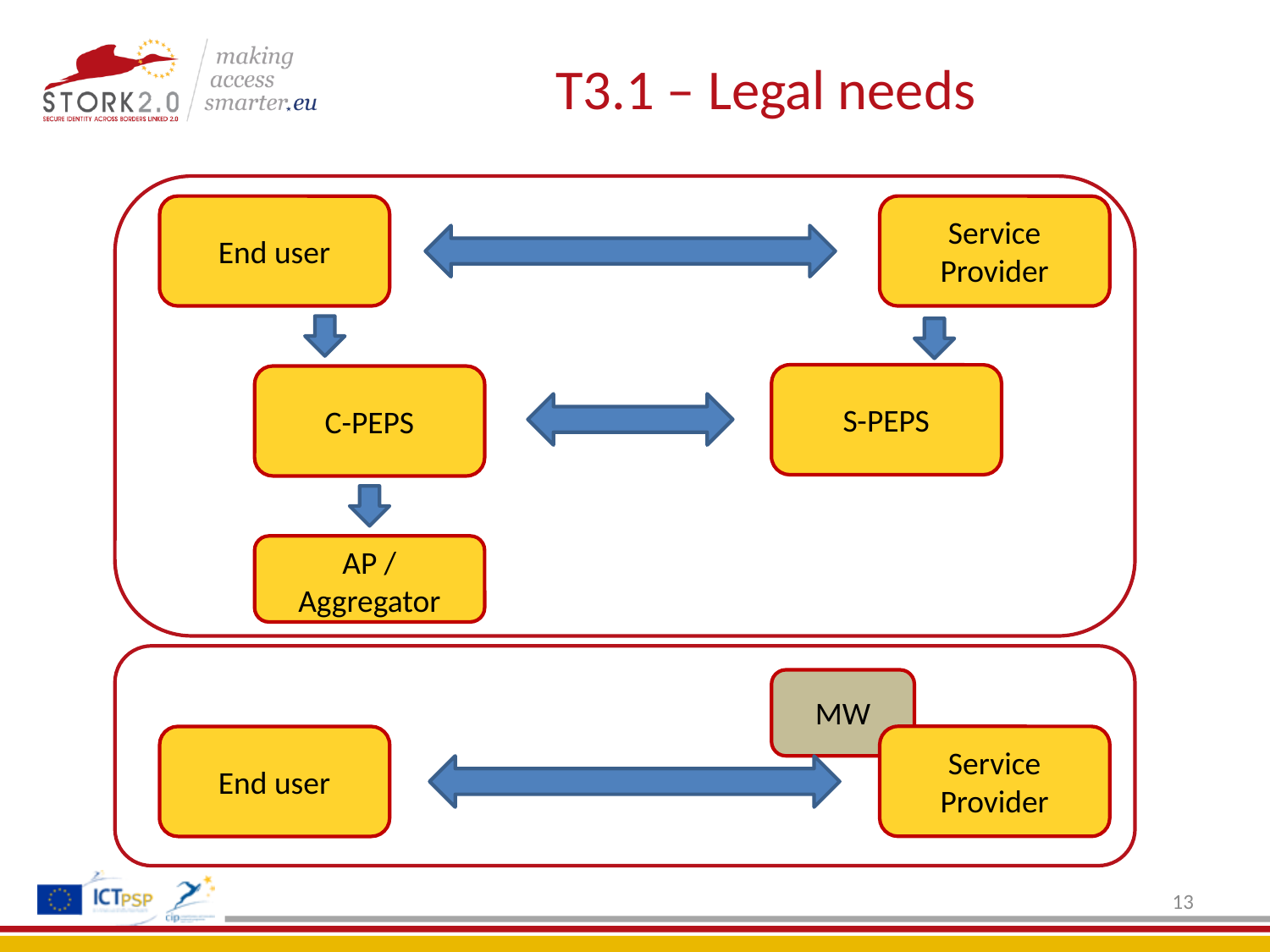

# T3.1 – Legal needs

Service Provider
End user

S-PEPS
C-PEPS

AP / Aggregator

MW

Service Provider
End user

13